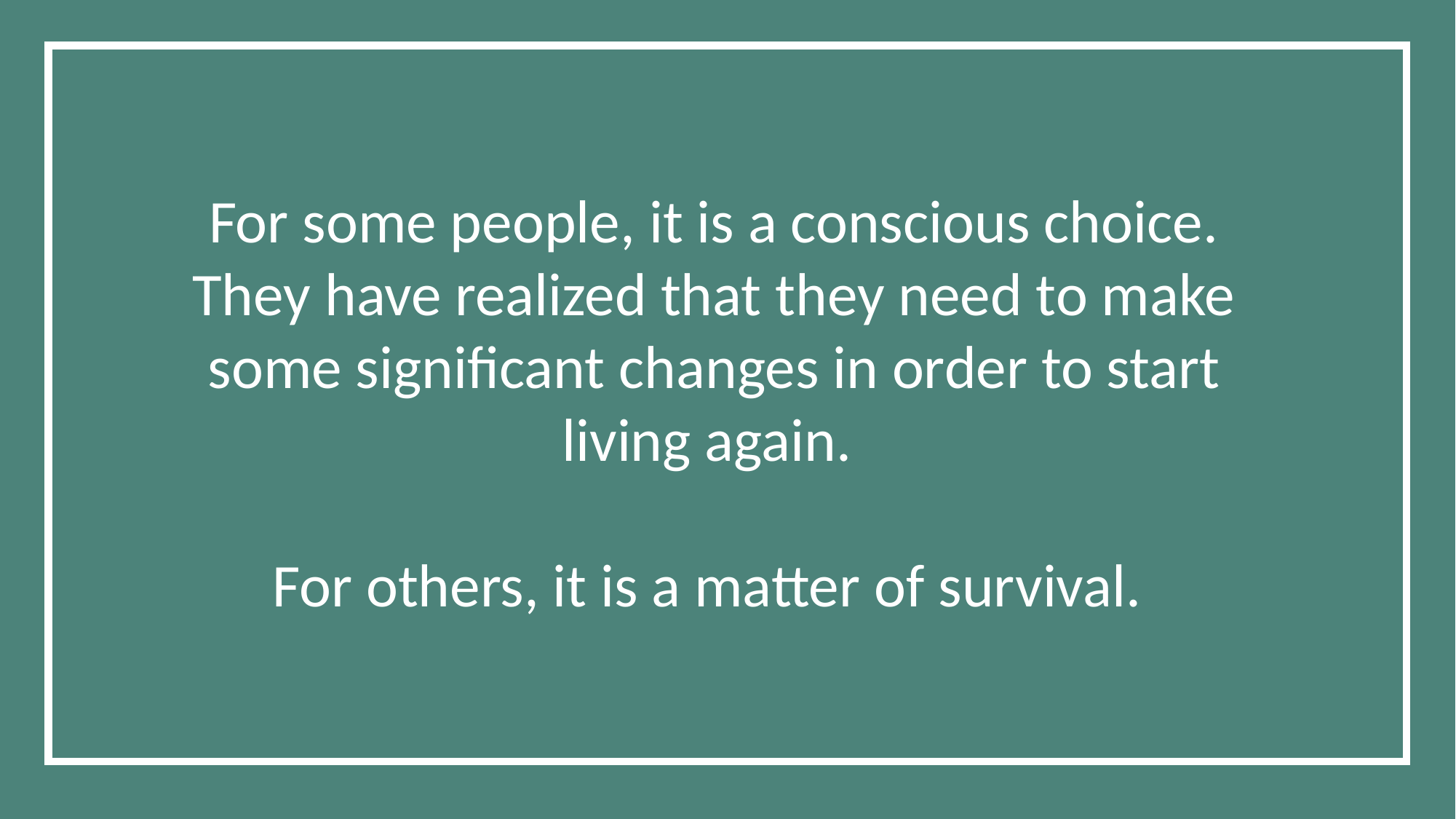

For some people, it is a conscious choice. They have realized that they need to make some significant changes in order to start living again.

For others, it is a matter of survival.